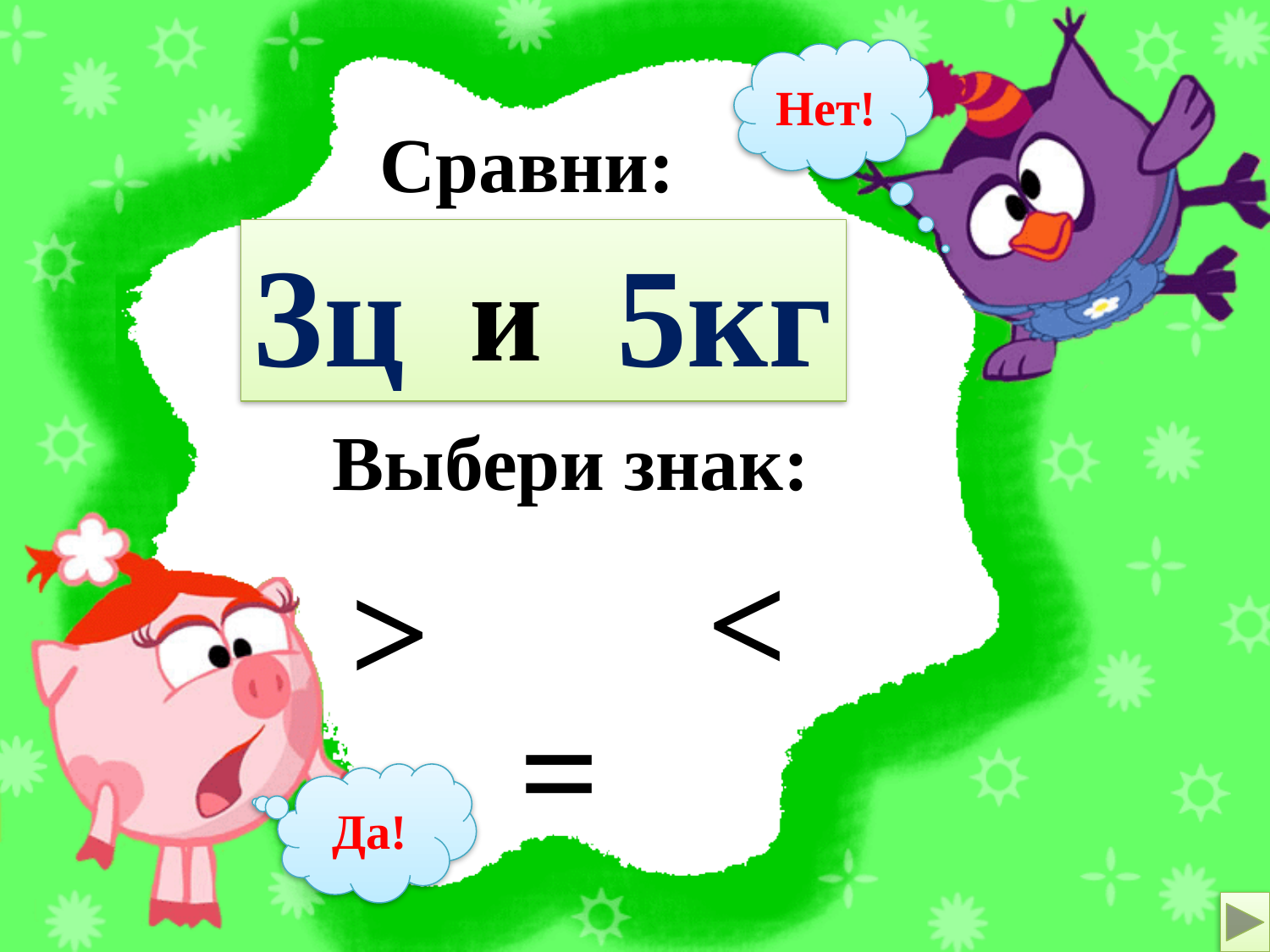

Нет!
Сравни:
3ц      5кг
и
Выбери знак:
<
>
=
Да!